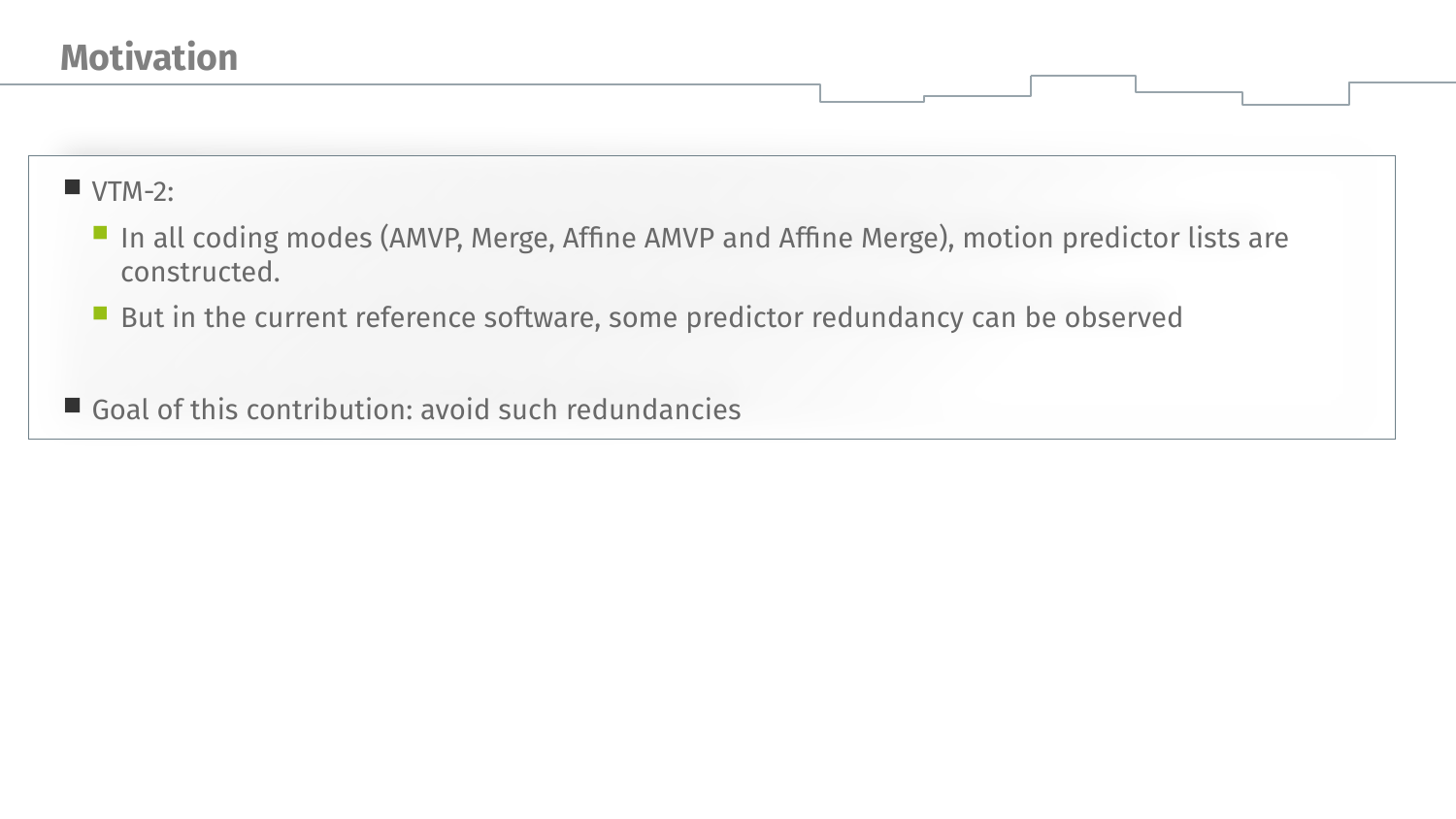

# Motivation
VTM-2:
In all coding modes (AMVP, Merge, Affine AMVP and Affine Merge), motion predictor lists are constructed.
But in the current reference software, some predictor redundancy can be observed

Goal of this contribution: avoid such redundancies